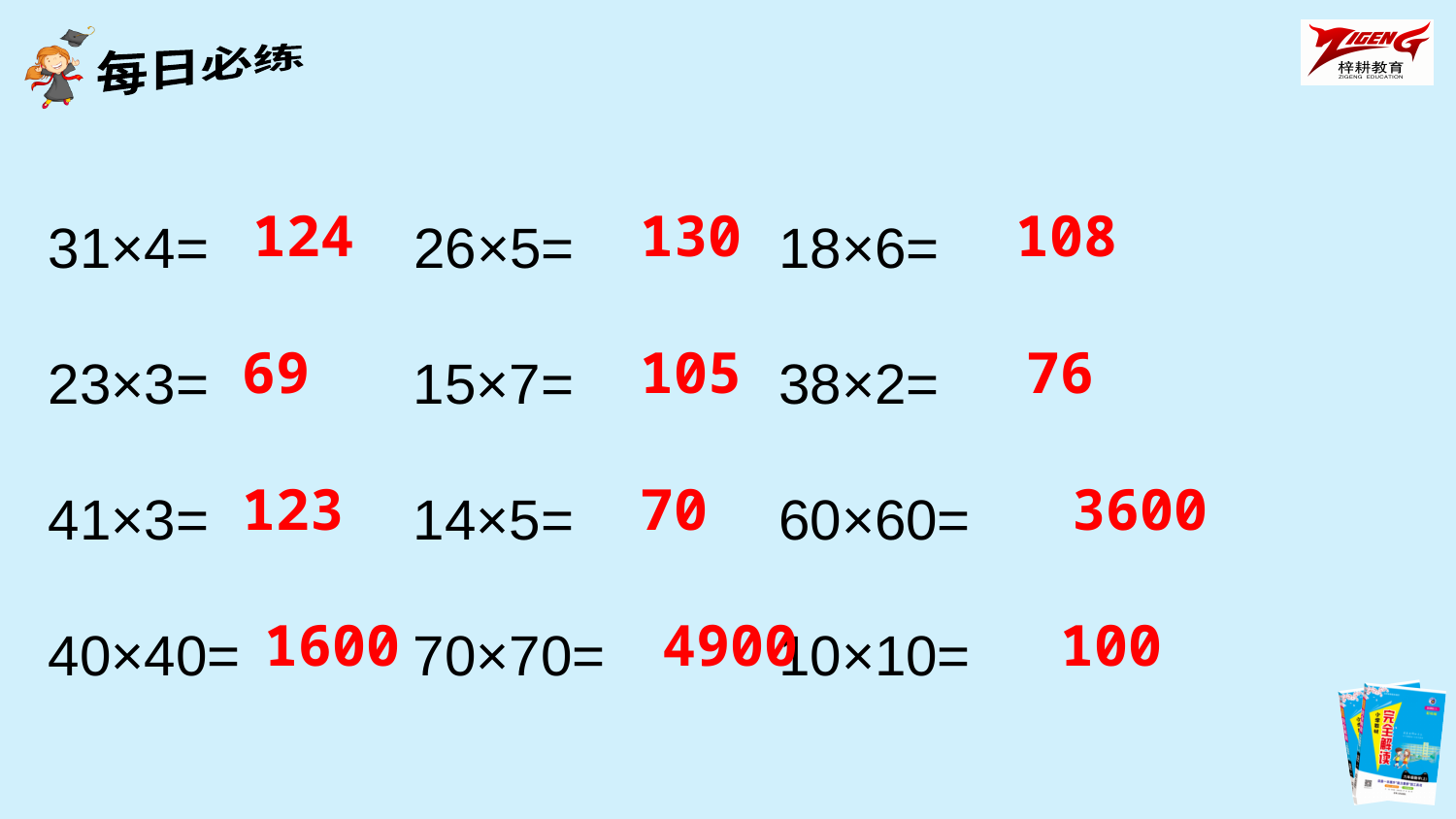

31×4=             26×5=             18×6=
23×3=             15×7=             38×2=
41×3=             14×5=             60×60=
40×40=           70×70=           10×10=
124
130
108
69
105
76
123
70
3600
1600
4900
100